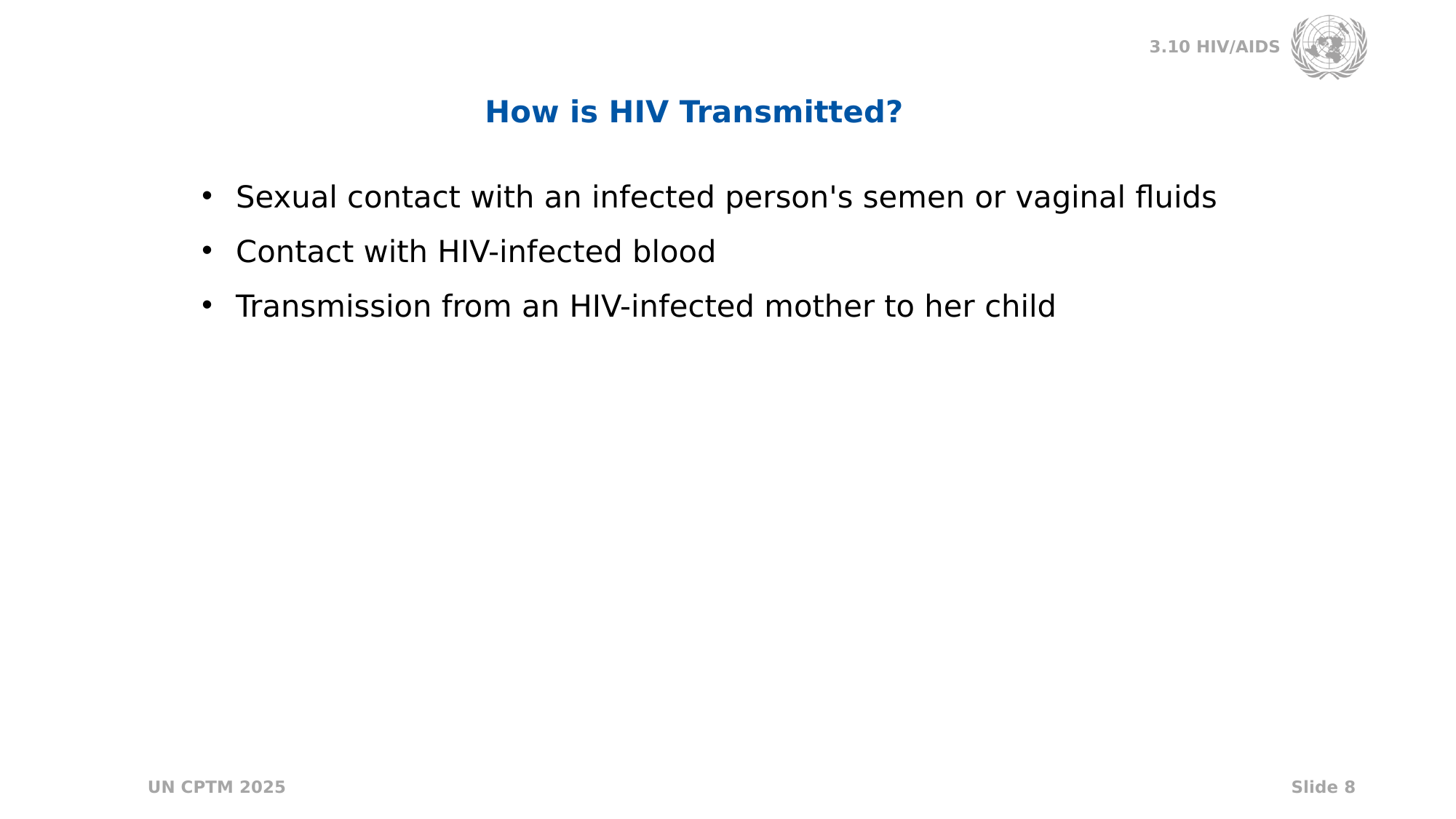

How is HIV Transmitted?
Sexual contact with an infected person's semen or vaginal fluids
Contact with HIV-infected blood
Transmission from an HIV-infected mother to her child